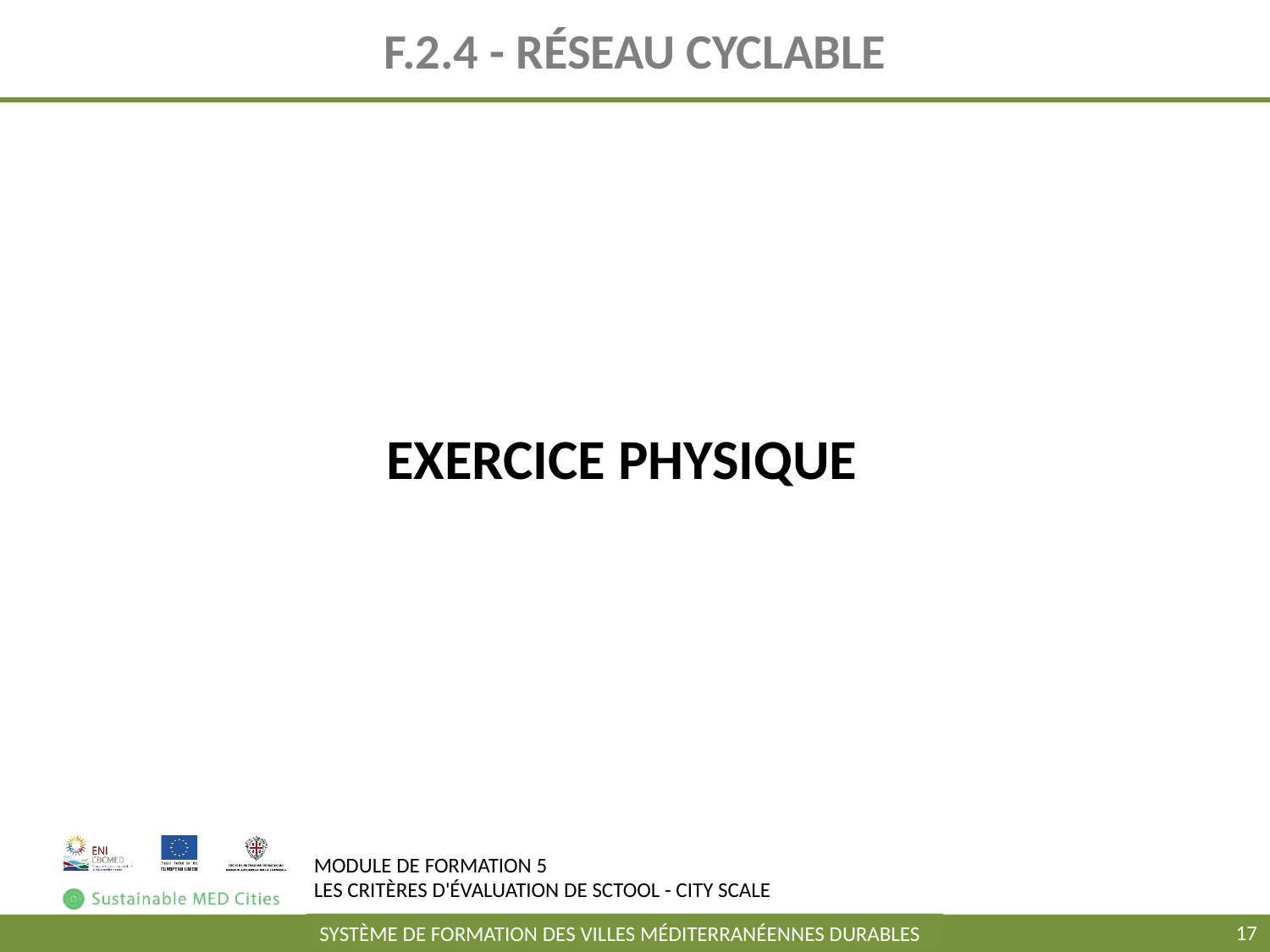

# F.2.4 - RÉSEAU CYCLABLE

EXERCICE PHYSIQUE
17
SYSTÈME DE FORMATION DES VILLES MÉDITERRANÉENNES DURABLES